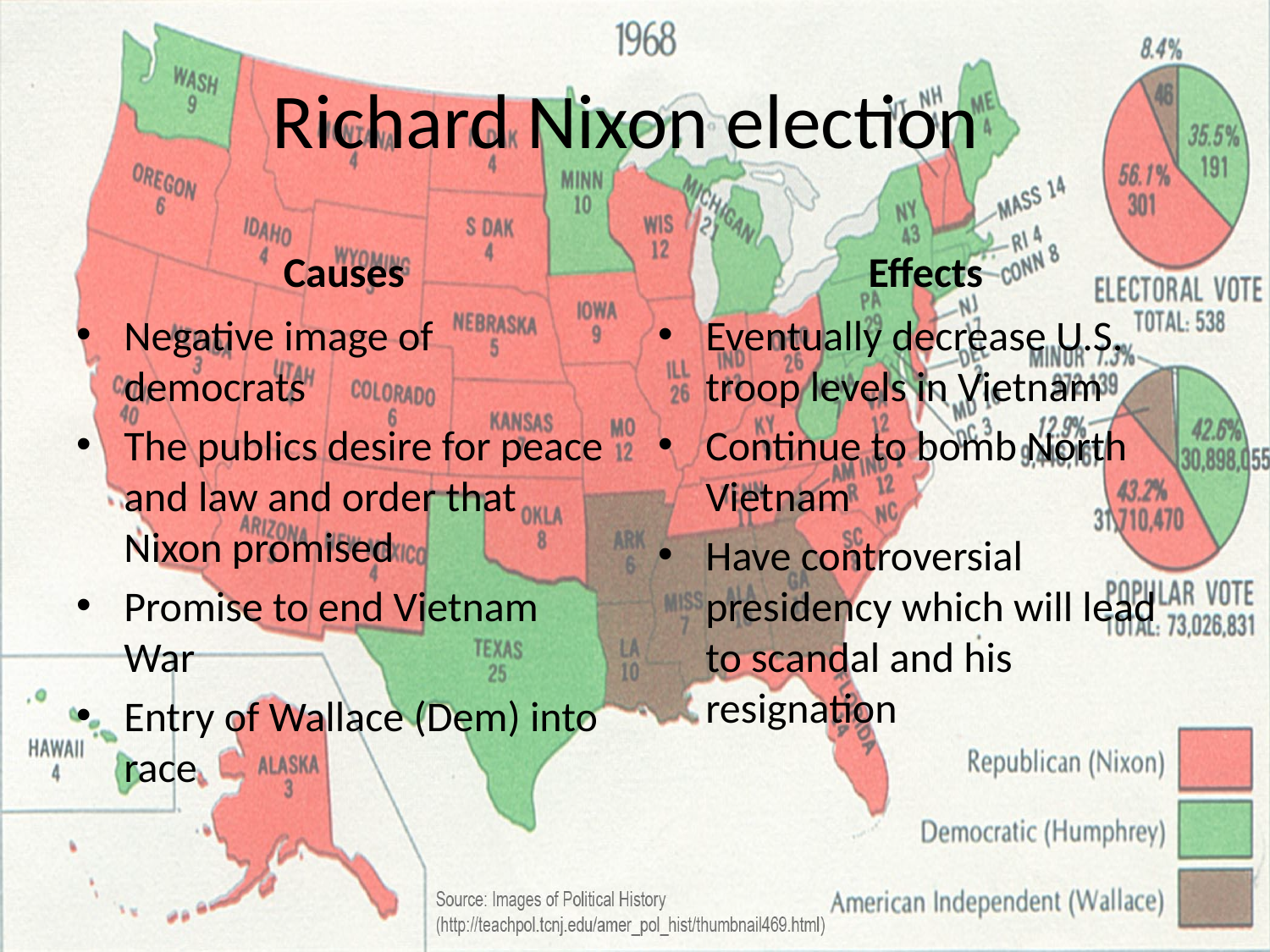

# Richard Nixon election
Causes
Effects
Negative image of democrats
The publics desire for peace and law and order that Nixon promised
Promise to end Vietnam War
Entry of Wallace (Dem) into race
Eventually decrease U.S. troop levels in Vietnam
Continue to bomb North Vietnam
Have controversial presidency which will lead to scandal and his resignation